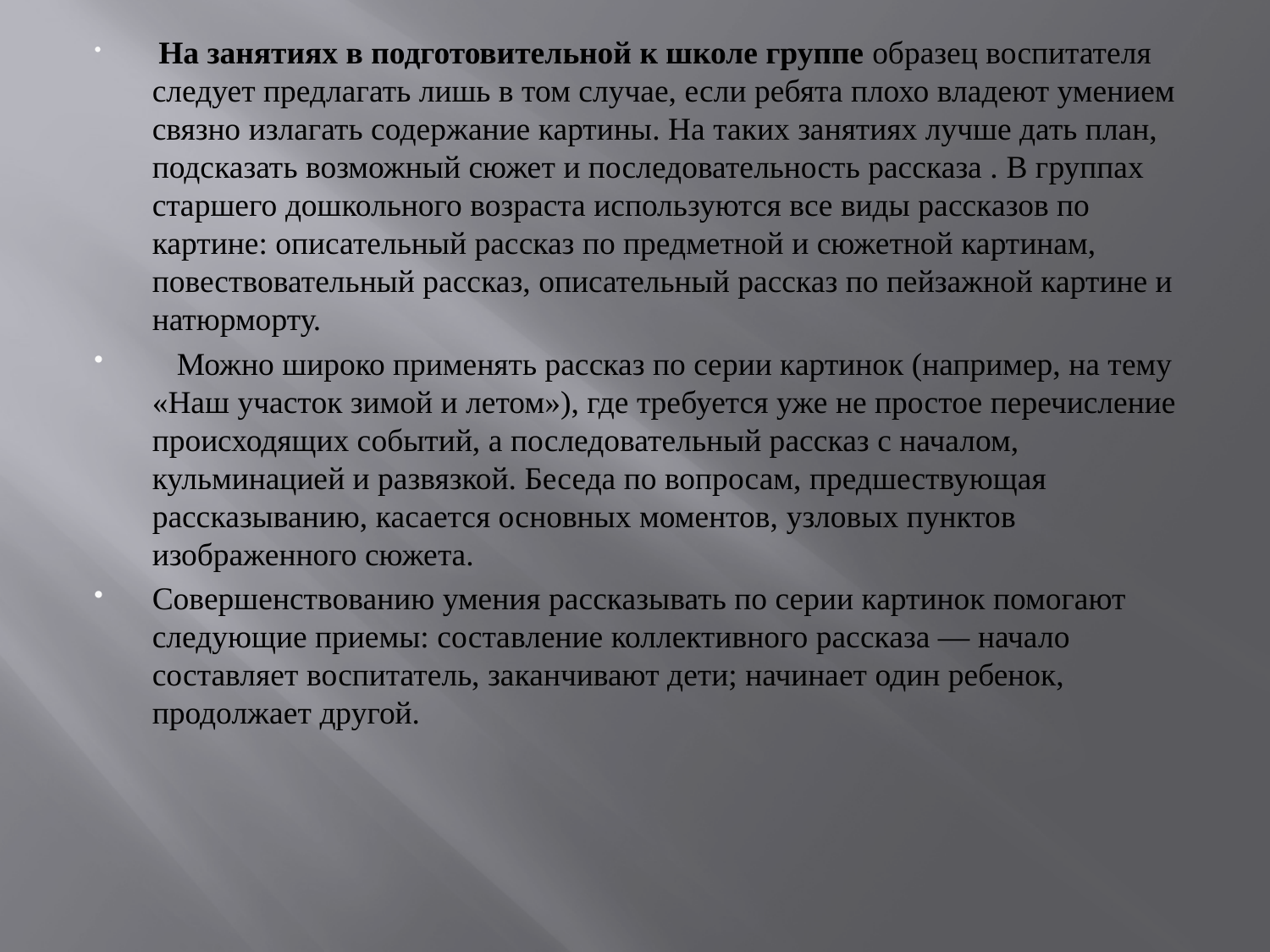

На занятиях в подготовительной к школе группе образец воспитателя следует предлагать лишь в том случае, если ребята плохо владеют умением связно излагать содержание картины. На таких занятиях лучше дать план, подсказать возможный сюжет и последовательность рассказа . В группах старшего дошкольного возраста используются все виды рассказов по картине: описательный рассказ по предметной и сюжетной картинам, повествовательный рассказ, описательный рассказ по пейзажной картине и натюрморту.
   Можно широко применять рассказ по серии картинок (например, на тему «Наш участок зимой и летом»), где требуется уже не простое перечисление происходящих событий, а последовательный рассказ с началом, кульминацией и развязкой. Беседа по вопросам, предшествующая рассказыванию, касается основных моментов, узловых пунктов изображенного сюжета.
Совершенствованию умения рассказывать по серии картинок помогают следующие приемы: составление коллективного рассказа — начало составляет воспитатель, заканчивают дети; начинает один ребенок, продолжает другой.

#